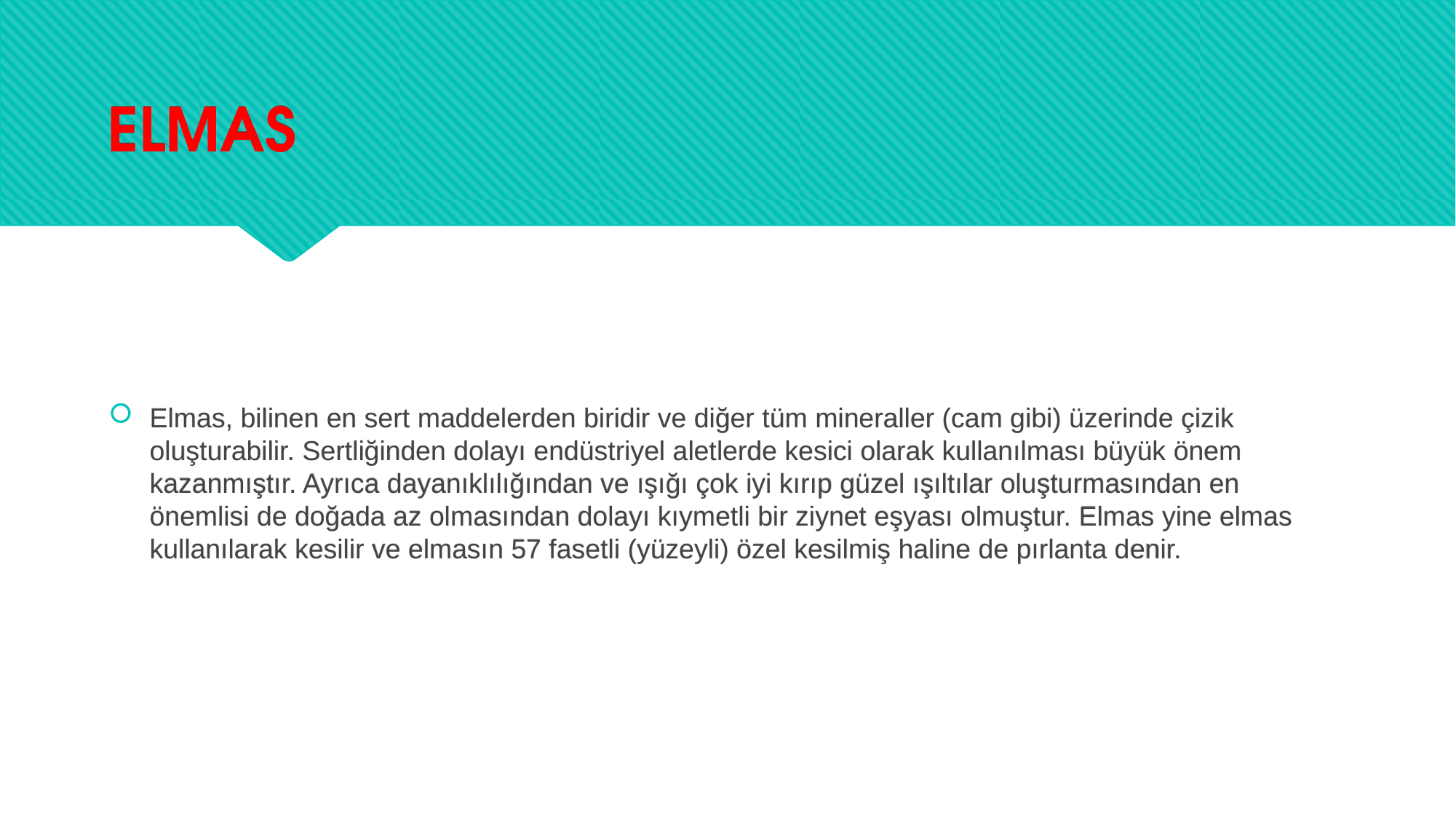

# ELMAS
Elmas, bilinen en sert maddelerden biridir ve diğer tüm mineraller (cam gibi) üzerinde çizik oluşturabilir. Sertliğinden dolayı endüstriyel aletlerde kesici olarak kullanılması büyük önem kazanmıştır. Ayrıca dayanıklılığından ve ışığı çok iyi kırıp güzel ışıltılar oluşturmasından en önemlisi de doğada az olmasından dolayı kıymetli bir ziynet eşyası olmuştur. Elmas yine elmas kullanılarak kesilir ve elmasın 57 fasetli (yüzeyli) özel kesilmiş haline de pırlanta denir.